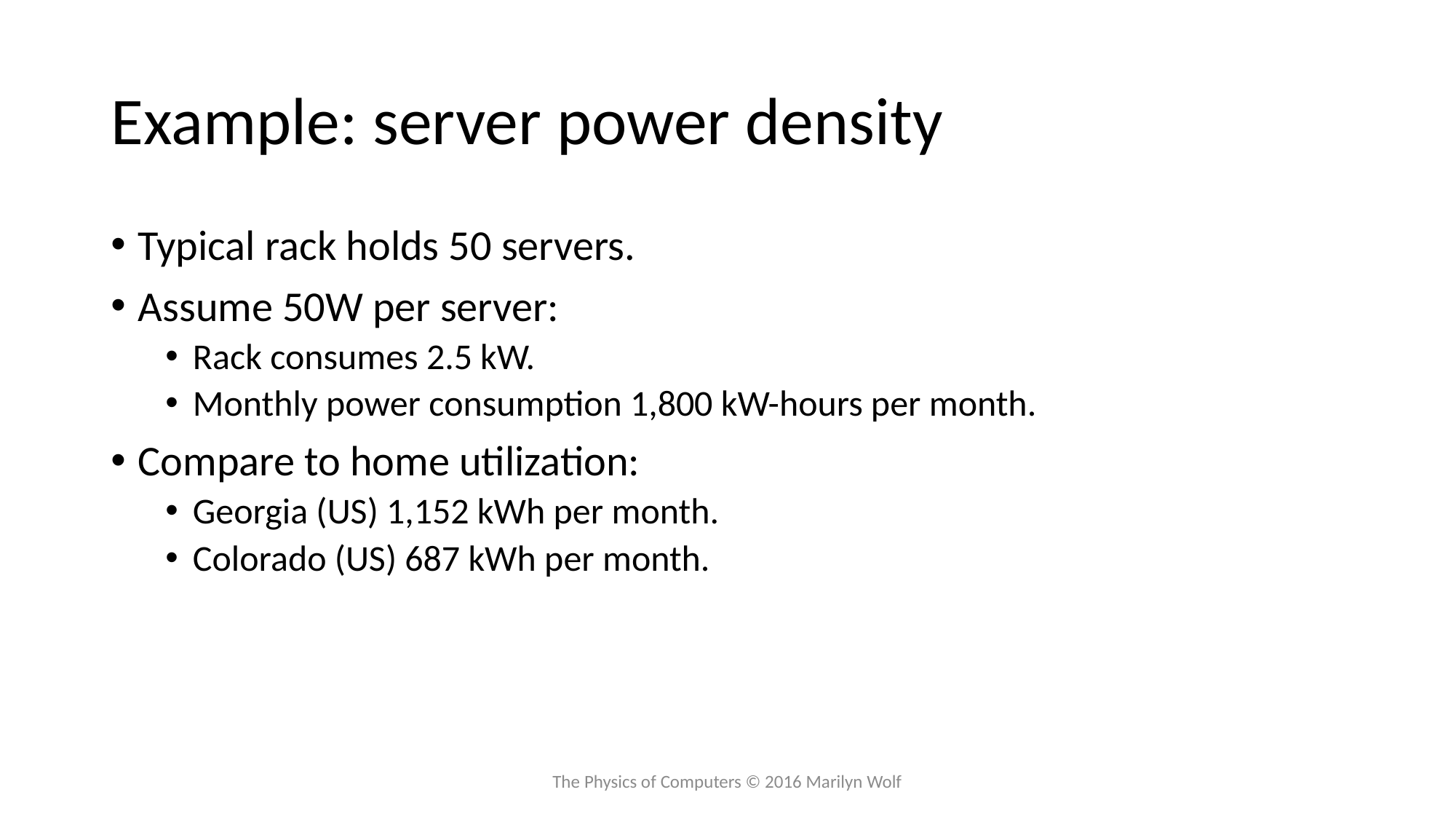

# Example: server power density
Typical rack holds 50 servers.
Assume 50W per server:
Rack consumes 2.5 kW.
Monthly power consumption 1,800 kW-hours per month.
Compare to home utilization:
Georgia (US) 1,152 kWh per month.
Colorado (US) 687 kWh per month.
The Physics of Computers © 2016 Marilyn Wolf